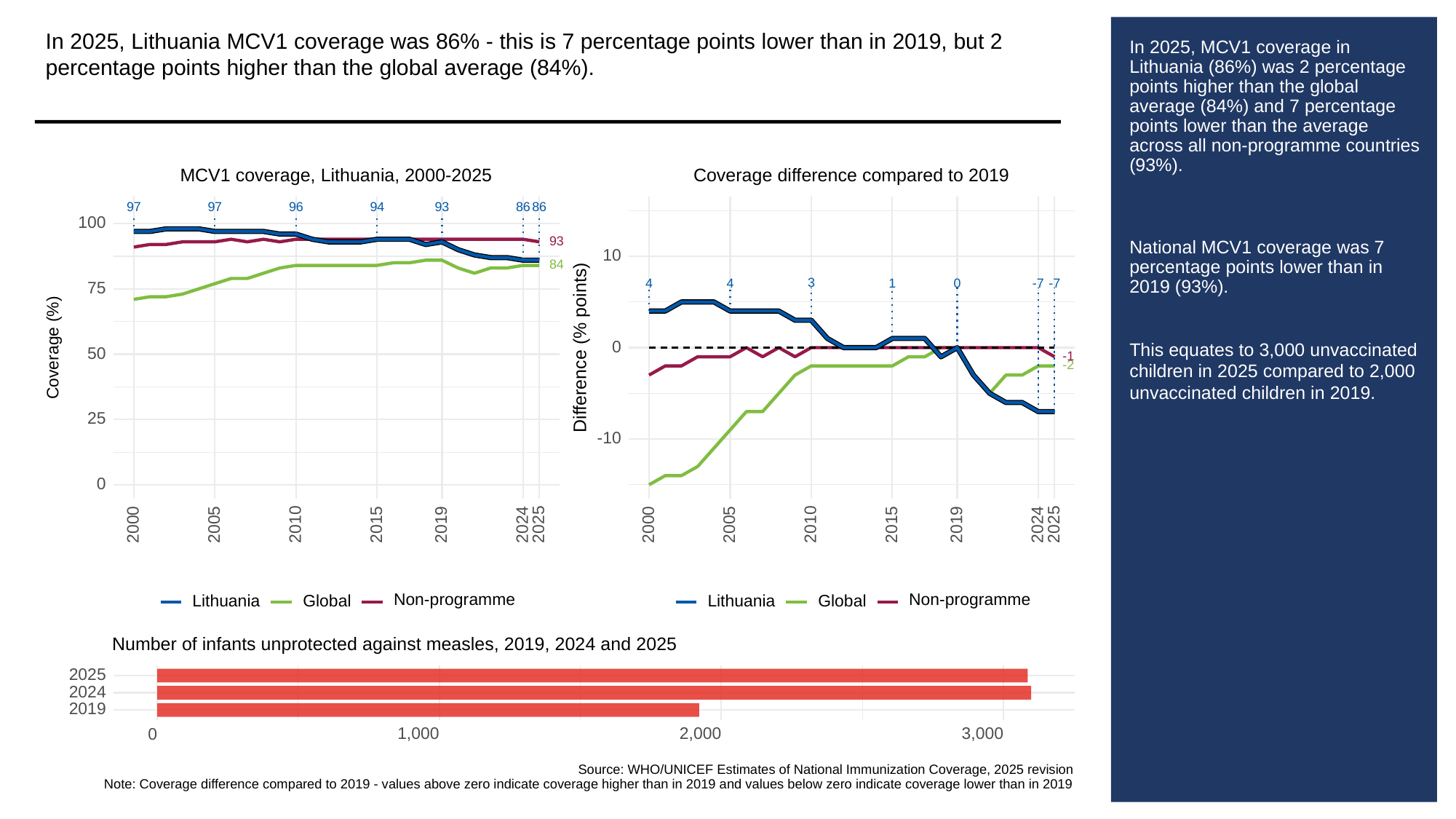

In 2025, Lithuania MCV1 coverage was 86% - this is 7 percentage points lower than in 2019, but 2 percentage points higher than the global average (84%).
# In 2025, MCV1 coverage in Lithuania (86%) was 2 percentage points higher than the global average (84%) and 7 percentage points lower than the average across all non-programme countries (93%).

National MCV1 coverage was 7 percentage points lower than in 2019 (93%).

This equates to 3,000 unvaccinated children in 2025 compared to 2,000 unvaccinated children in 2019.

MCV1 coverage, Lithuania, 2000-2025
Coverage difference compared to 2019

93
97
97
96
94
86
86

100

93

10

84
3
0
1
4
4
-7
-7
75

Difference (% points)
Coverage (%)
0

50
-1

-2

25

-10

0

2000
2005
2010
2015
2019
2024
2025
2000
2005
2010
2015
2019
2024
2025
Non-programme
Non-programme
Global
Global
Lithuania
Lithuania

Number of infants unprotected against measles, 2019, 2024 and 2025

2025

2024

2019

1,000
2,000
3,000
0
Source: WHO/UNICEF Estimates of National Immunization Coverage, 2025 revision
Note: Coverage difference compared to 2019 - values above zero indicate coverage higher than in 2019 and values below zero indicate coverage lower than in 2019